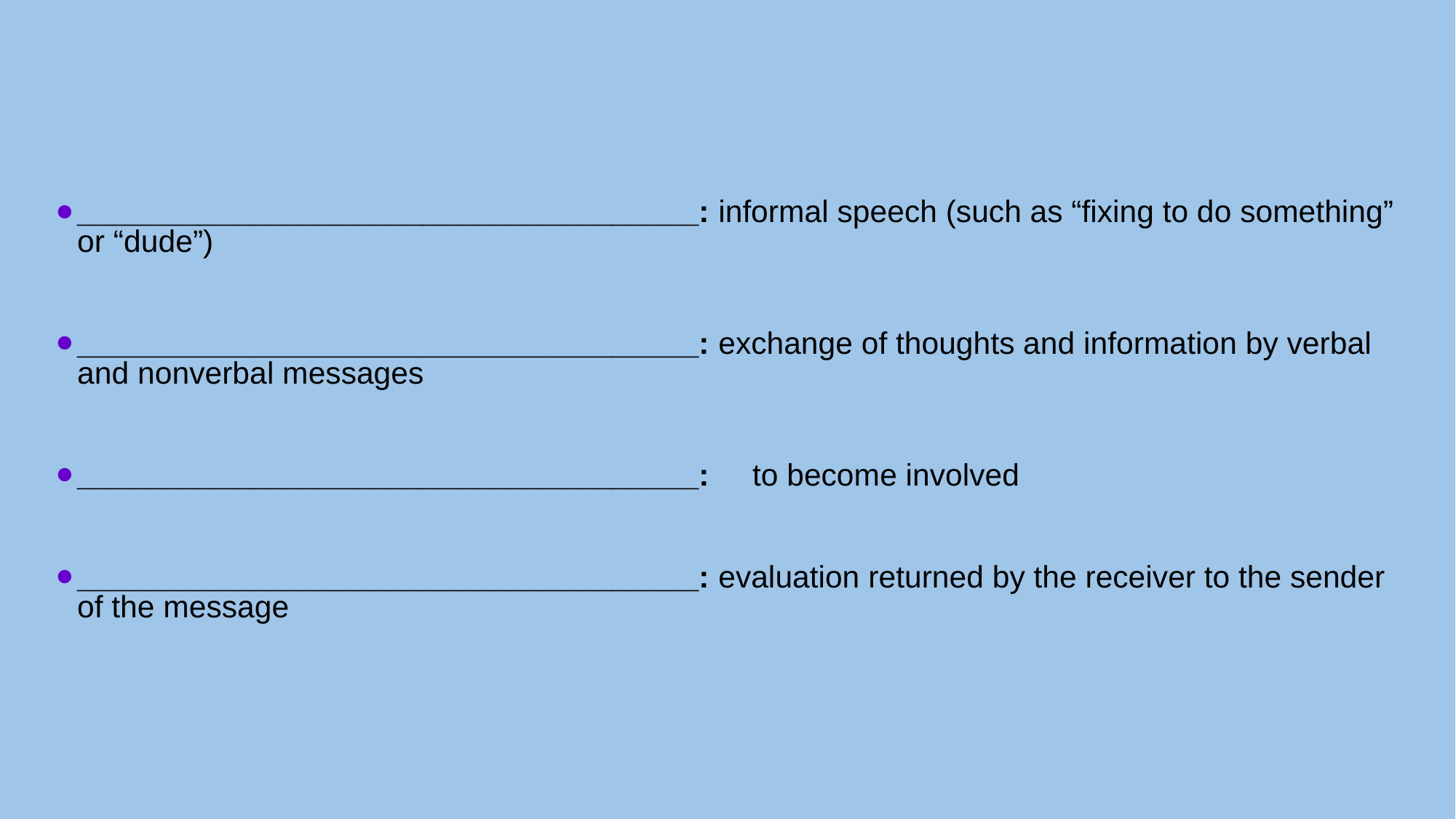

____________________________________: informal speech (such as “fixing to do something” or “dude”)

____________________________________: exchange of thoughts and information by verbal and nonverbal messages

____________________________________:     to become involved

____________________________________: evaluation returned by the receiver to the sender of the message